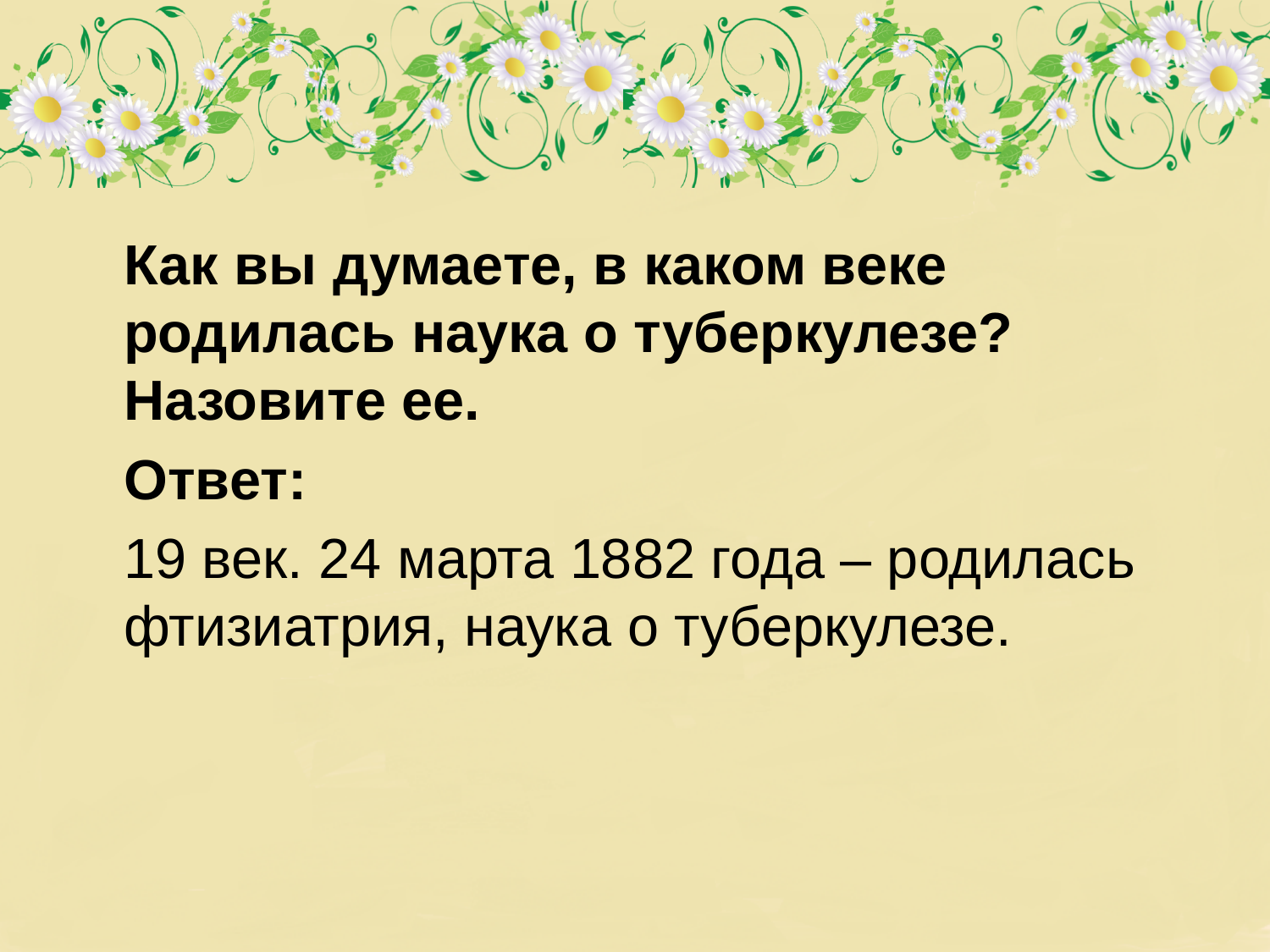

#
	Как вы думаете, в каком веке родилась наука о туберкулезе? Назовите ее.
	Ответ:
	19 век. 24 марта 1882 года – родилась фтизиатрия, наука о туберкулезе.